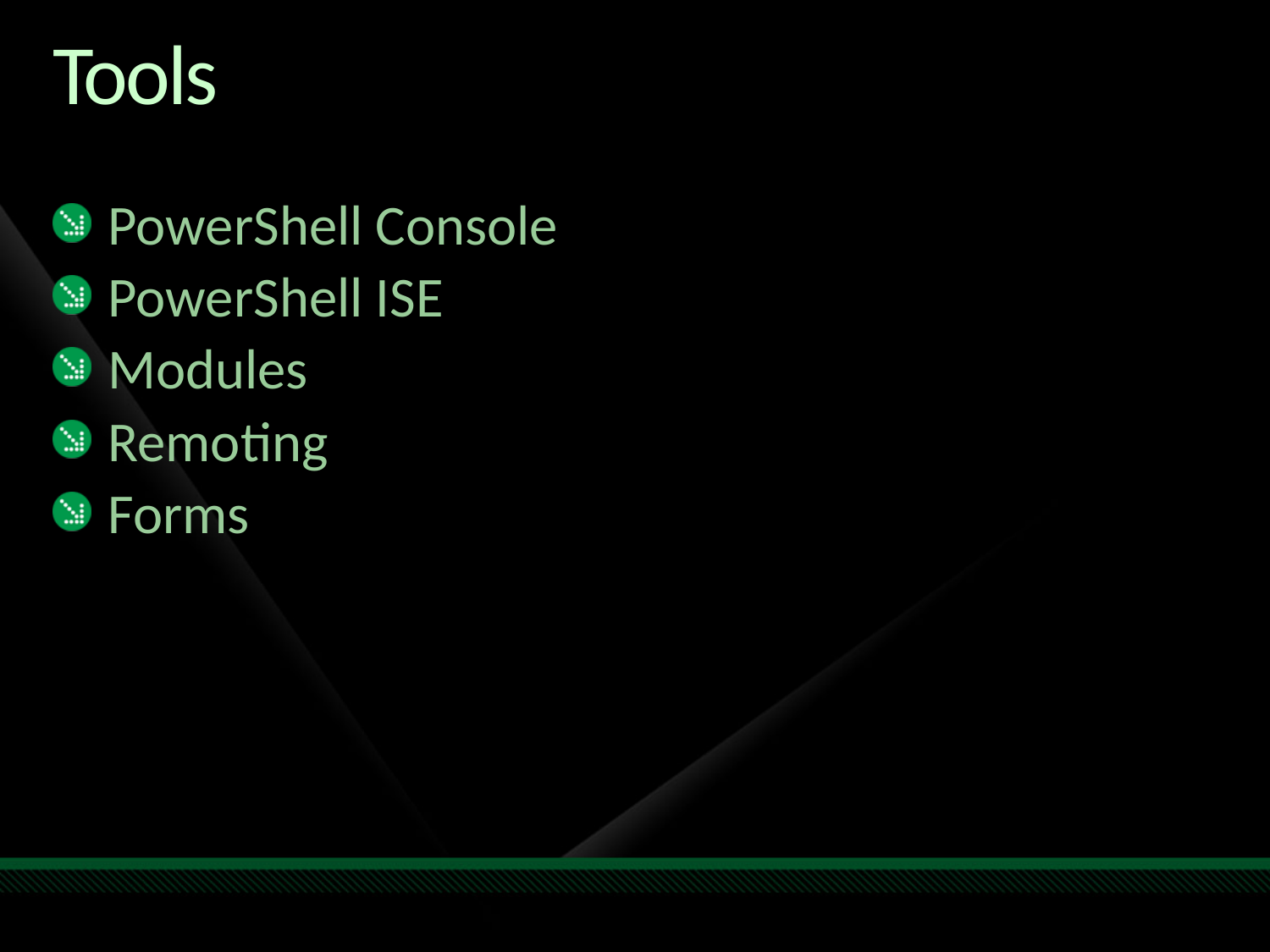

# Tools
PowerShell Console
PowerShell ISE
Modules
Remoting
Forms